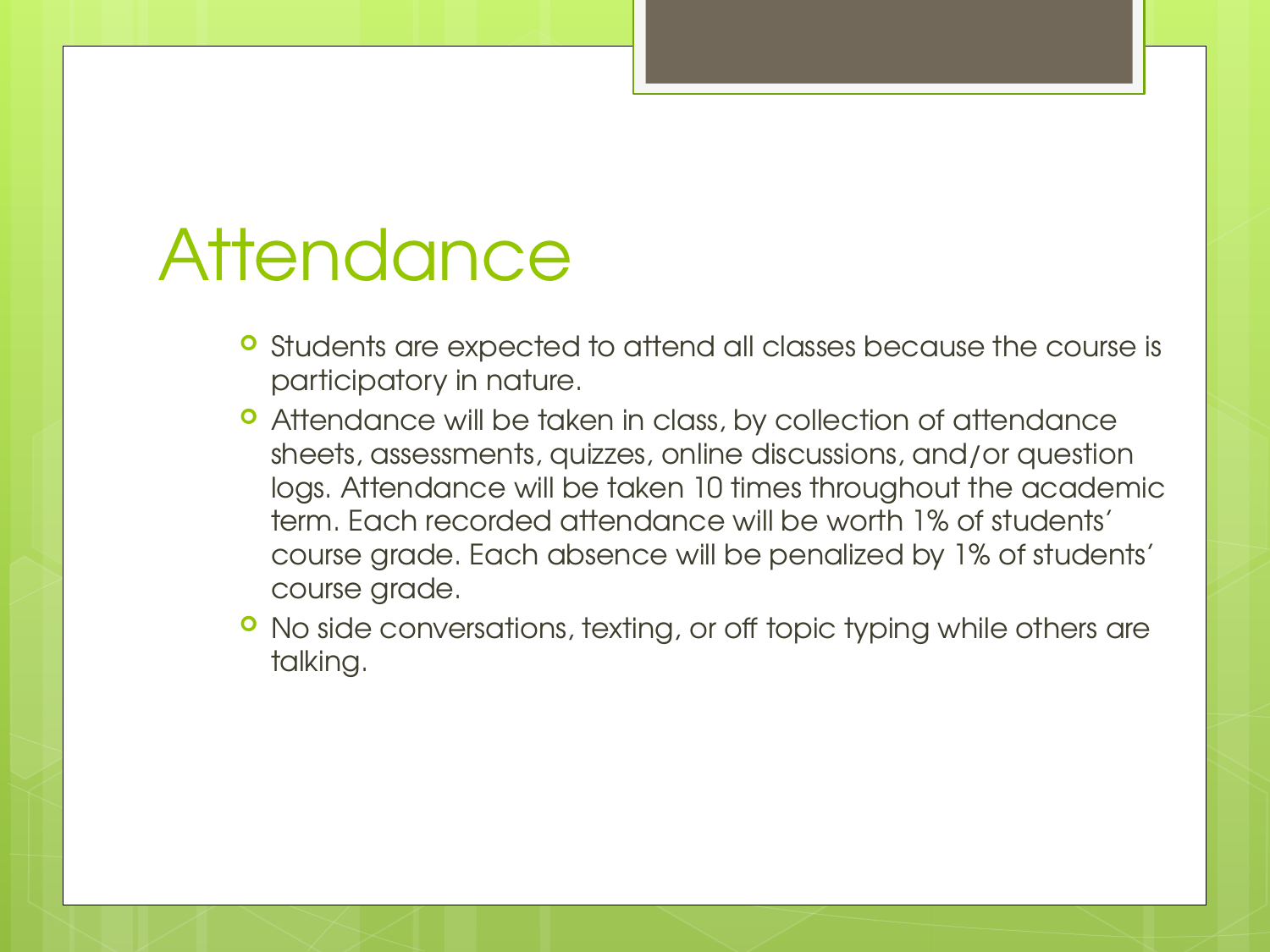

# Attendance
Students are expected to attend all classes because the course is participatory in nature.
Attendance will be taken in class, by collection of attendance sheets, assessments, quizzes, online discussions, and/or question logs. Attendance will be taken 10 times throughout the academic term. Each recorded attendance will be worth 1% of students’ course grade. Each absence will be penalized by 1% of students’ course grade.
No side conversations, texting, or off topic typing while others are talking.